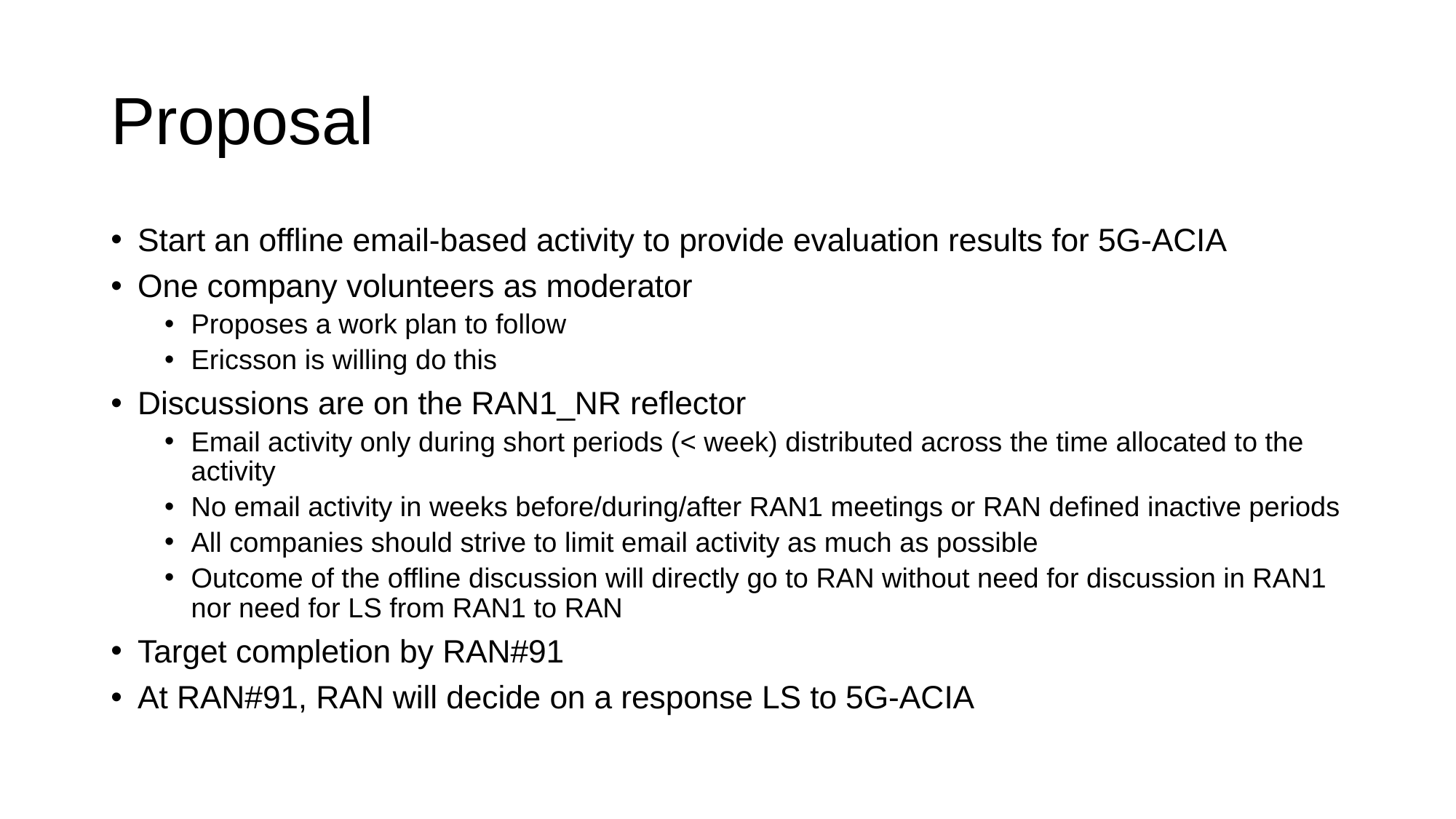

# Proposal
Start an offline email-based activity to provide evaluation results for 5G-ACIA
One company volunteers as moderator
Proposes a work plan to follow
Ericsson is willing do this
Discussions are on the RAN1_NR reflector
Email activity only during short periods (< week) distributed across the time allocated to the activity
No email activity in weeks before/during/after RAN1 meetings or RAN defined inactive periods
All companies should strive to limit email activity as much as possible
Outcome of the offline discussion will directly go to RAN without need for discussion in RAN1 nor need for LS from RAN1 to RAN
Target completion by RAN#91
At RAN#91, RAN will decide on a response LS to 5G-ACIA